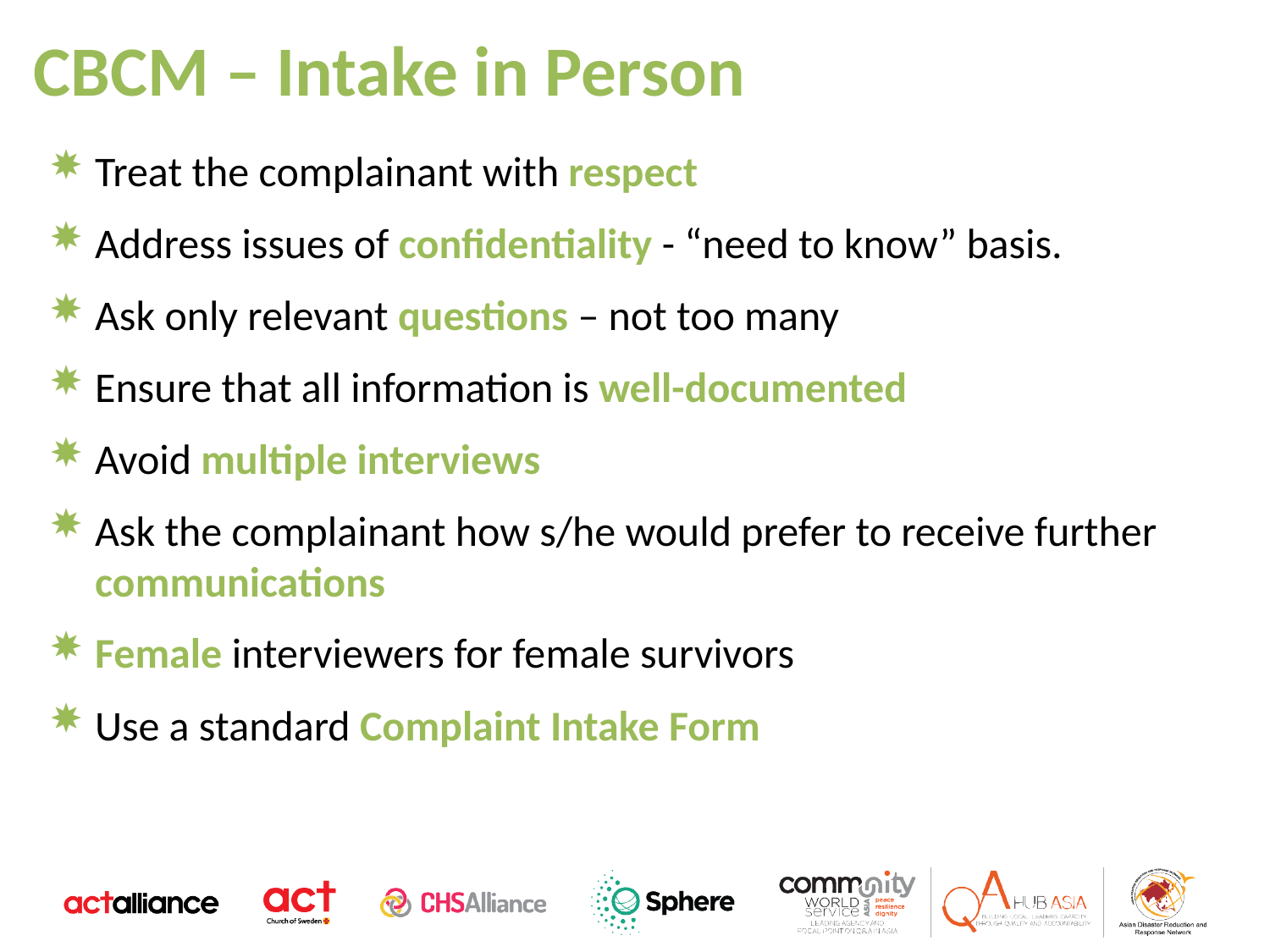

CBCM – Intake in Person
Treat the complainant with respect
Address issues of confidentiality - “need to know” basis.
Ask only relevant questions – not too many
Ensure that all information is well-documented
Avoid multiple interviews
Ask the complainant how s/he would prefer to receive further communications
Female interviewers for female survivors
Use a standard Complaint Intake Form